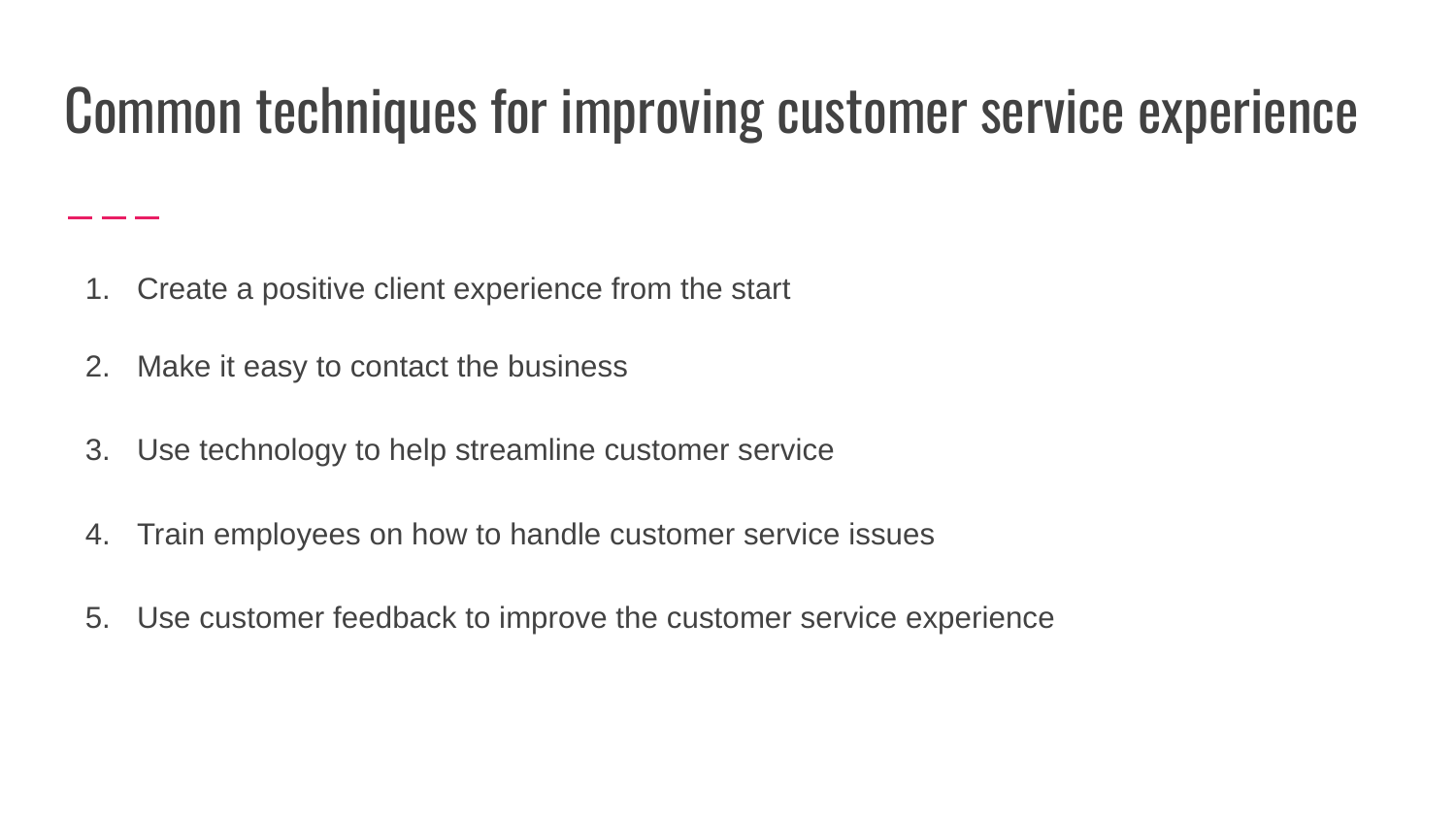

# Common techniques for improving customer service experience
Create a positive client experience from the start
Make it easy to contact the business
Use technology to help streamline customer service
Train employees on how to handle customer service issues
Use customer feedback to improve the customer service experience